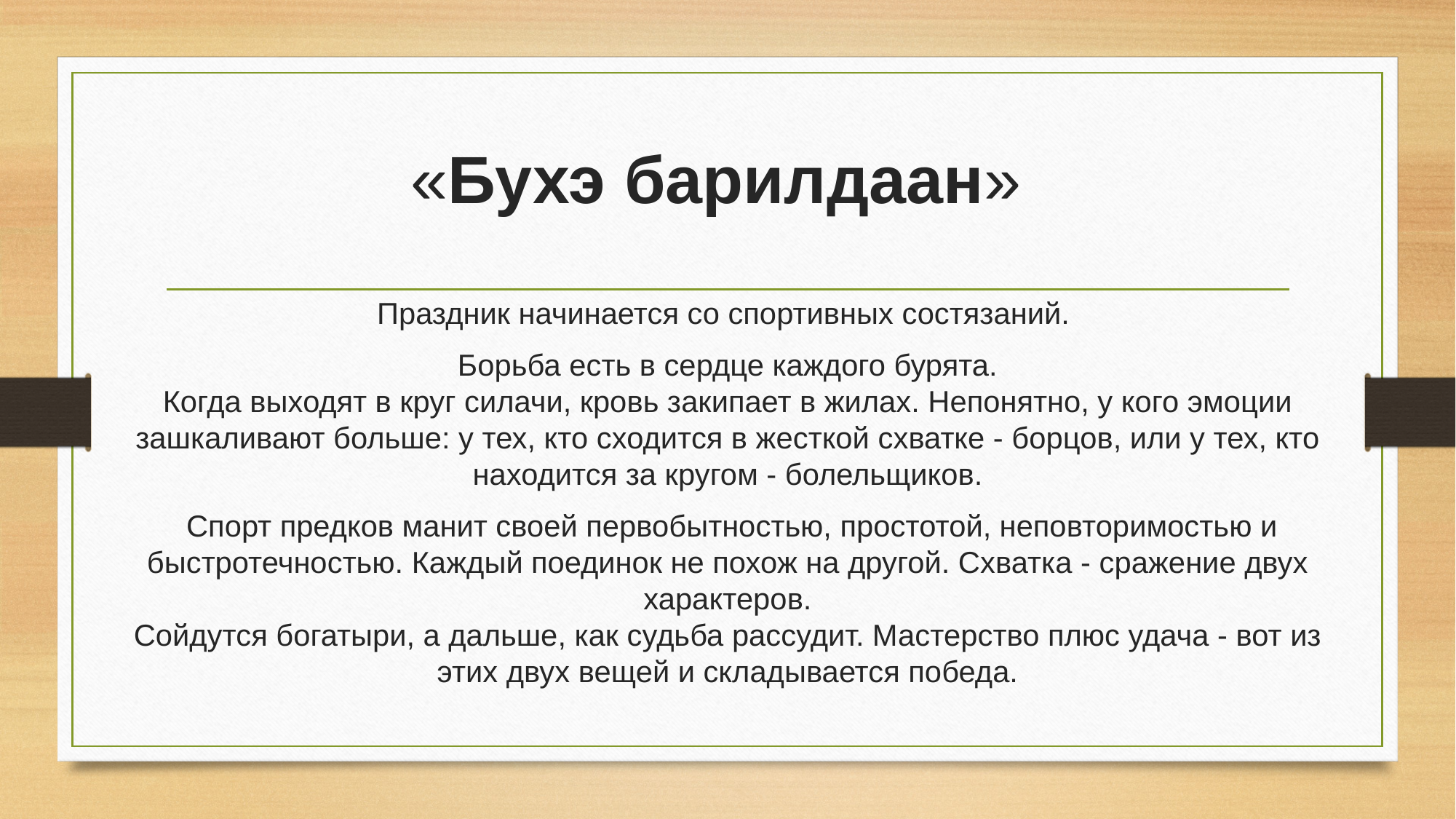

# «Бухэ барилдаан»
Праздник начинается со спортивных состязаний.
Борьба есть в сердце каждого бурята.
Когда выходят в круг силачи, кровь закипает в жилах. Непонятно, у кого эмоции зашкаливают больше: у тех, кто сходится в жесткой схватке - борцов, или у тех, кто находится за кругом - болельщиков.
 Спорт предков манит своей первобытностью, простотой, неповторимостью и быстротечностью. Каждый поединок не похож на другой. Схватка - сражение двух характеров.
Сойдутся богатыри, а дальше, как судьба рассудит. Мастерство плюс удача - вот из этих двух вещей и складывается победа.